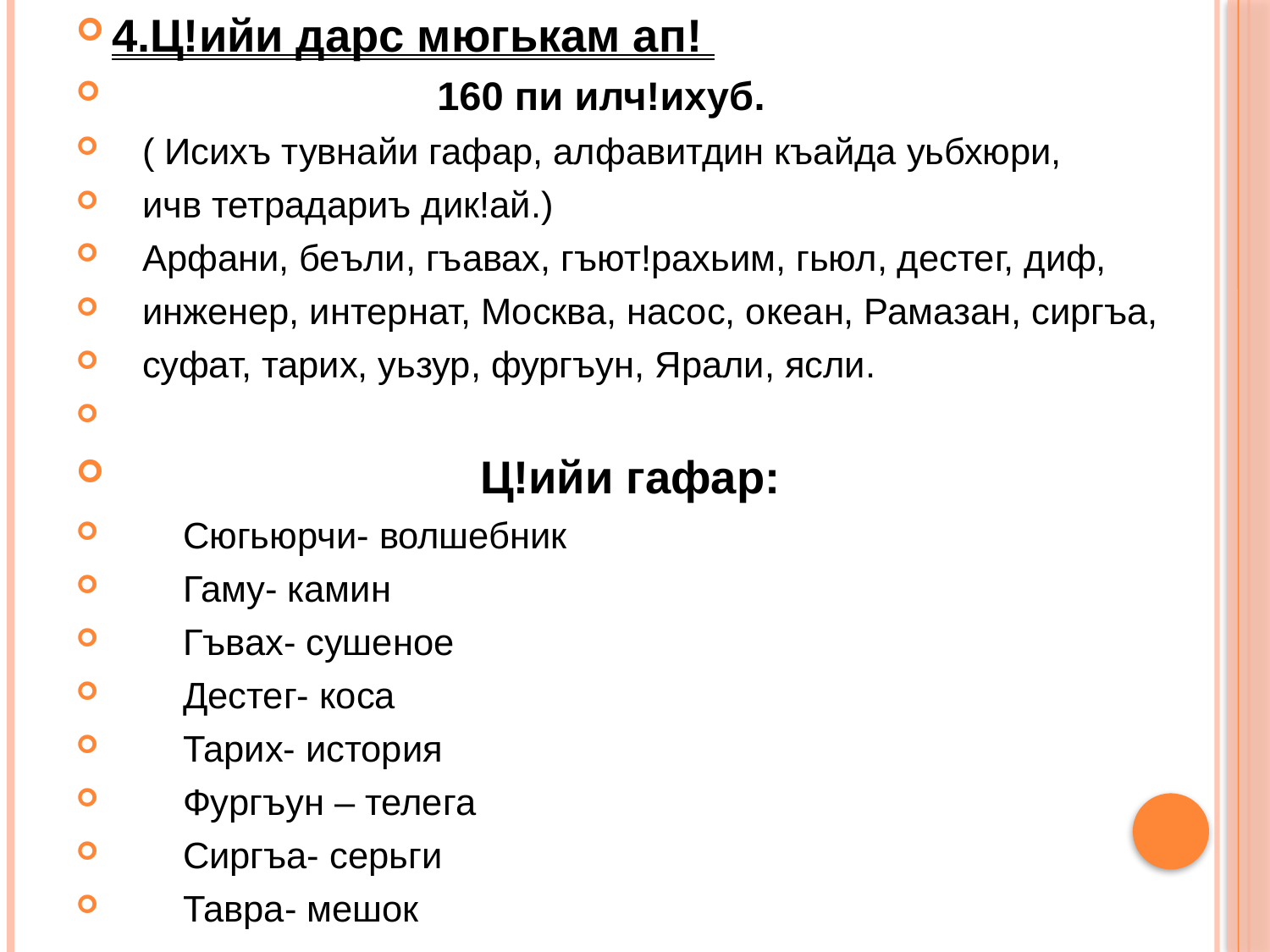

4.Ц!ийи дарс мюгькам ап!
                             160 пи илч!ихуб.
   ( Исихъ тувнайи гафар, алфавитдин къайда уьбхюри,
   ичв тетрадариъ дик!ай.)
   Арфани, беъли, гъавах, гъют!рахьим, гьюл, дестег, диф,
   инженер, интернат, Москва, насос, океан, Рамазан, сиргъа,
   суфат, тарих, уьзур, фургъун, Ярали, ясли.

                             Ц!ийи гафар:
       Сюгьюрчи- волшебник
       Гаму- камин
       Гъвах- сушеное
       Дестег- коса
       Тарих- история
       Фургъун – телега
       Сиргъа- серьги
       Тавра- мешок